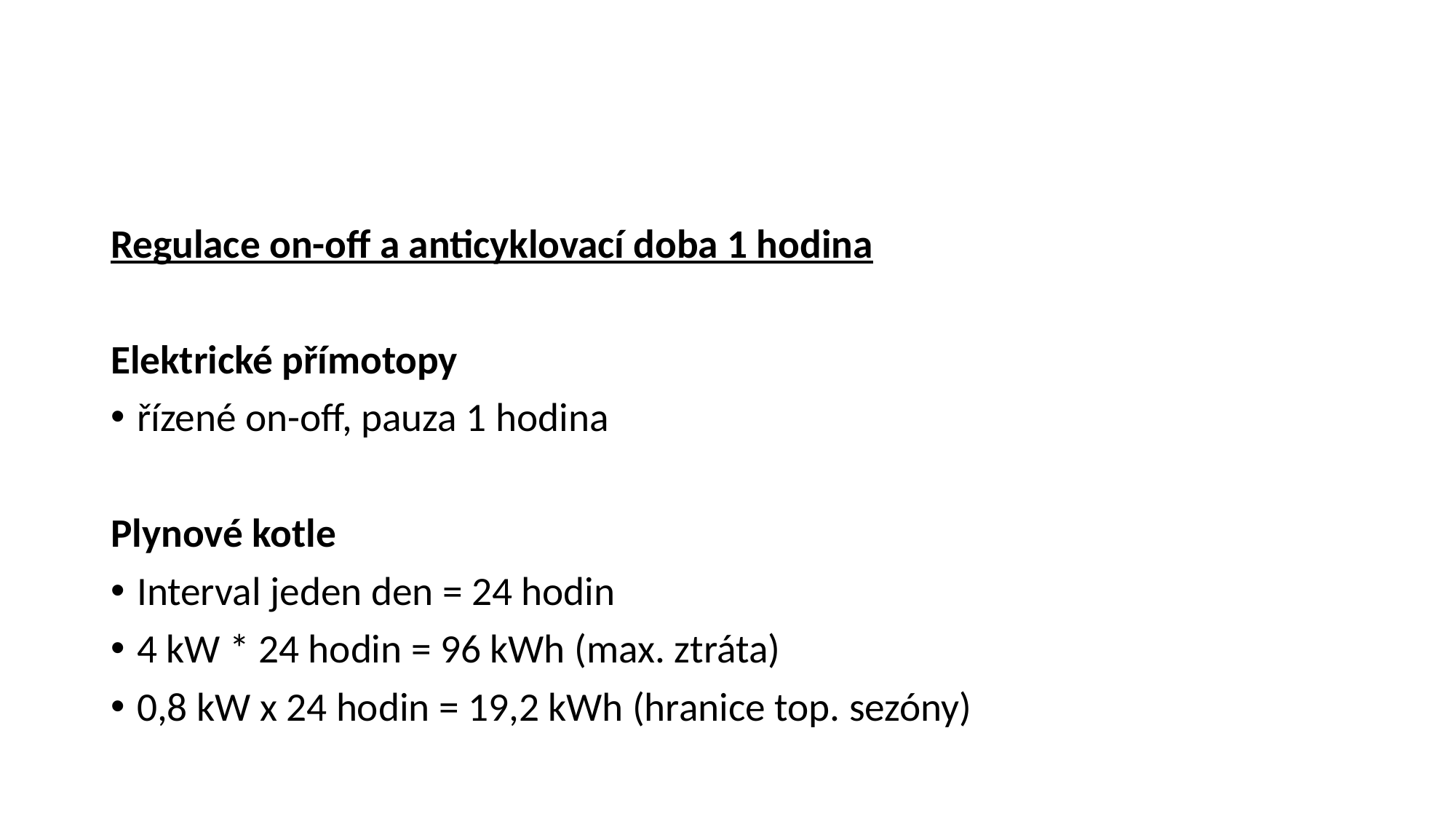

Regulace on-off a anticyklovací doba 1 hodina

Elektrické přímotopy
řízené on-off, pauza 1 hodina

Plynové kotle
Interval jeden den = 24 hodin
4 kW * 24 hodin = 96 kWh (max. ztráta)
0,8 kW x 24 hodin = 19,2 kWh (hranice top. sezóny)